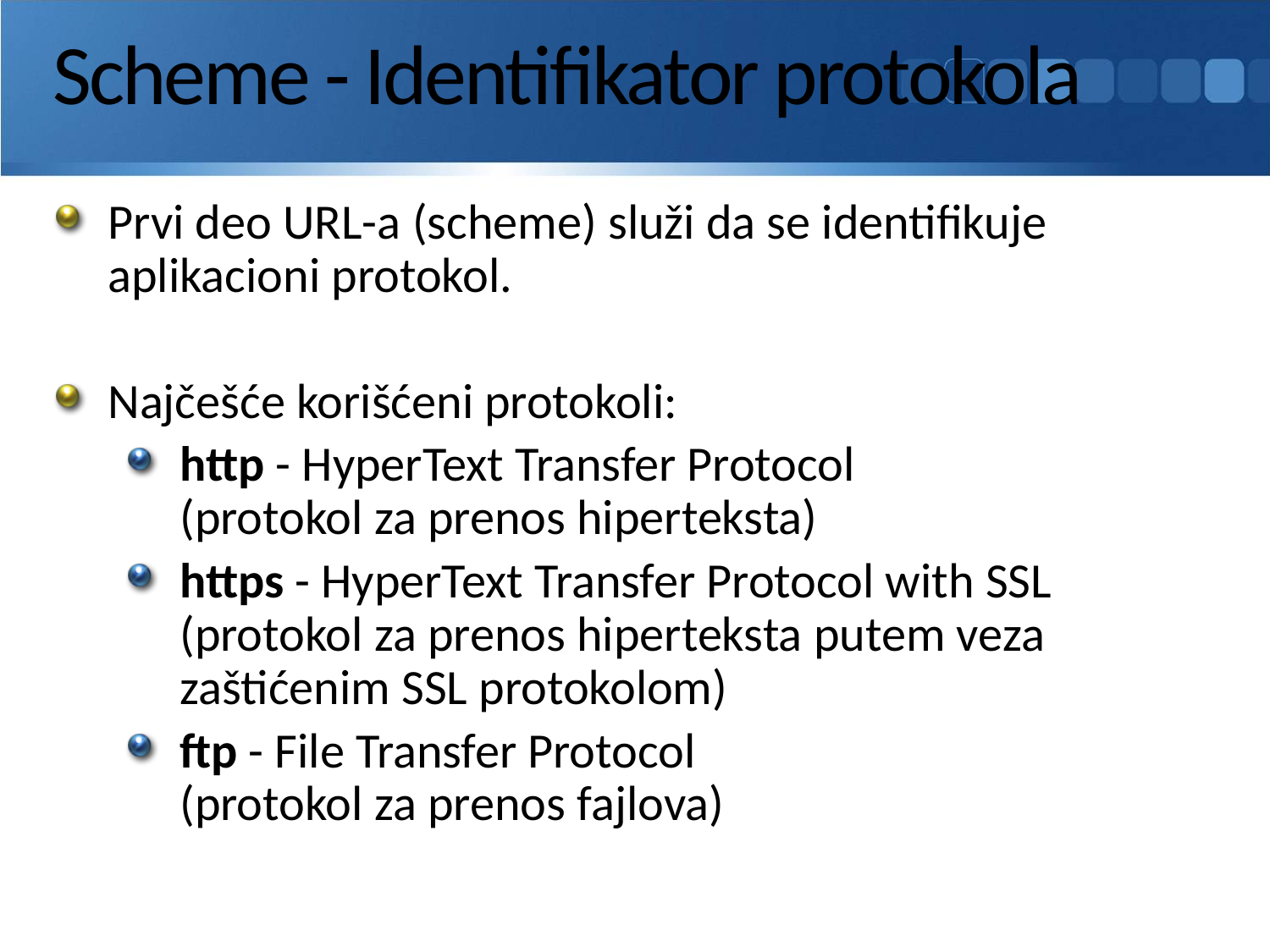

# Scheme - Identifikator protokola
Prvi deo URL-a (scheme) služi da se identifikuje aplikacioni protokol.

Najčešće korišćeni protokoli:
http - HyperText Transfer Protocol
(protokol za prenos hiperteksta)
https - HyperText Transfer Protocol with SSL
(protokol za prenos hiperteksta putem veza zaštićenim SSL protokolom)
ftp - File Transfer Protocol
(protokol za prenos fajlova)